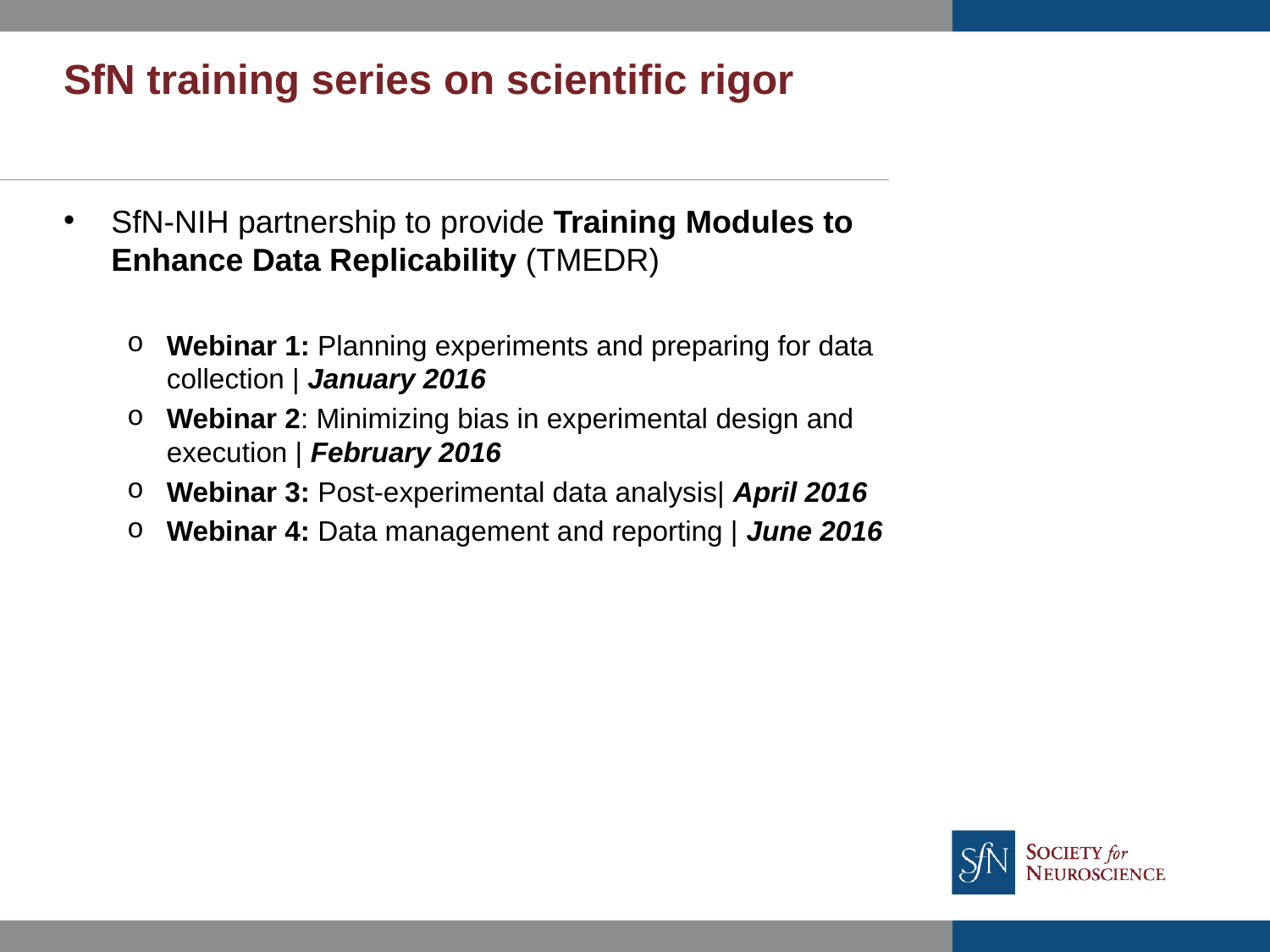

# SfN training series on scientific rigor
SfN-NIH partnership to provide Training Modules to Enhance Data Replicability (TMEDR)

Webinar 1: Planning experiments and preparing for data collection | January 2016
Webinar 2: Minimizing bias in experimental design and execution | February 2016
Webinar 3: Post-experimental data analysis| April 2016
Webinar 4: Data management and reporting | June 2016